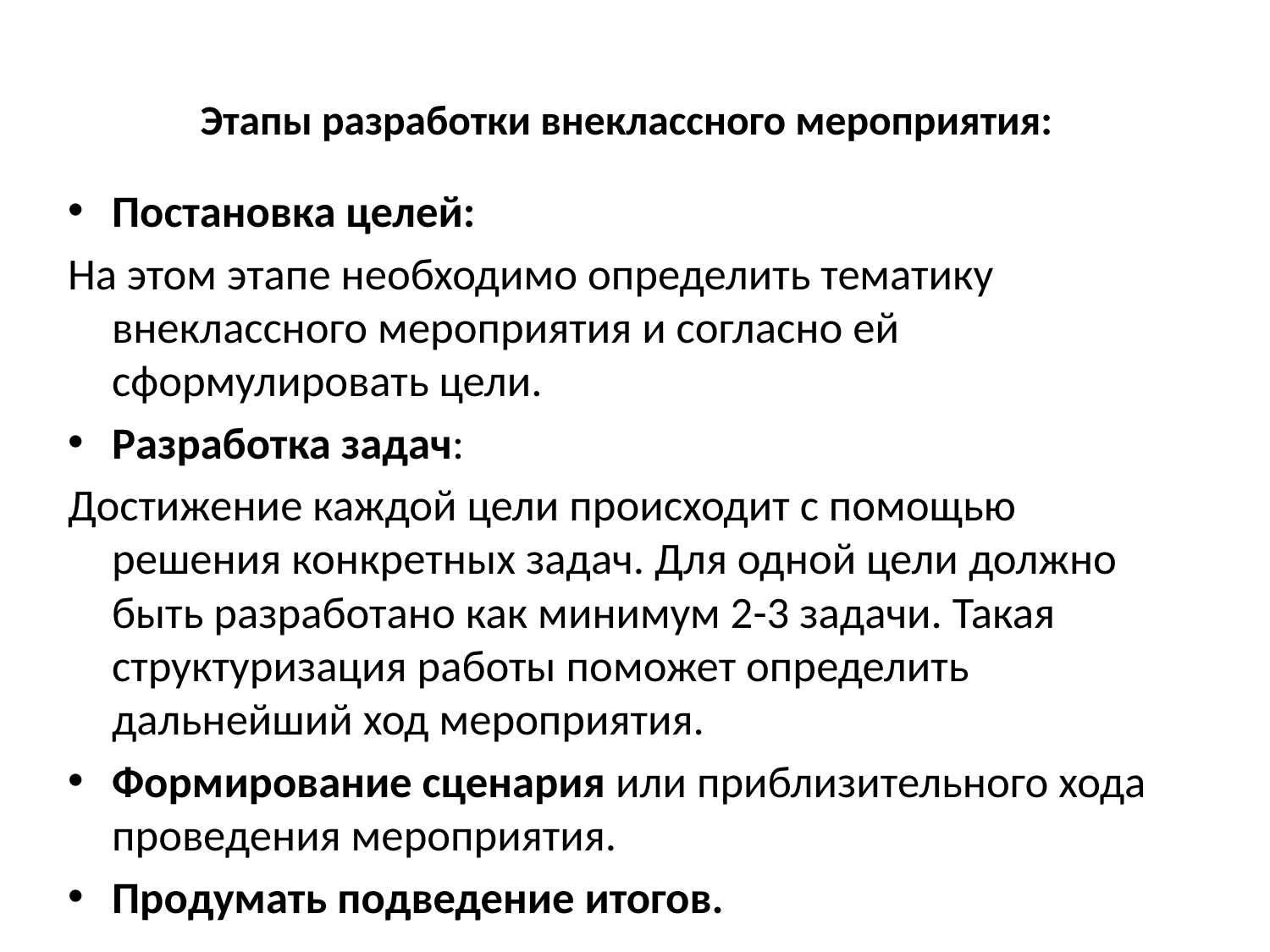

# Этапы разработки внеклассного мероприятия:
Постановка целей:
На этом этапе необходимо определить тематику внеклассного мероприятия и согласно ей сформулировать цели.
Разработка задач:
Достижение каждой цели происходит с помощью решения конкретных задач. Для одной цели должно быть разработано как минимум 2-3 задачи. Такая структуризация работы поможет определить дальнейший ход мероприятия.
Формирование сценария или приблизительного хода проведения мероприятия.
Продумать подведение итогов.